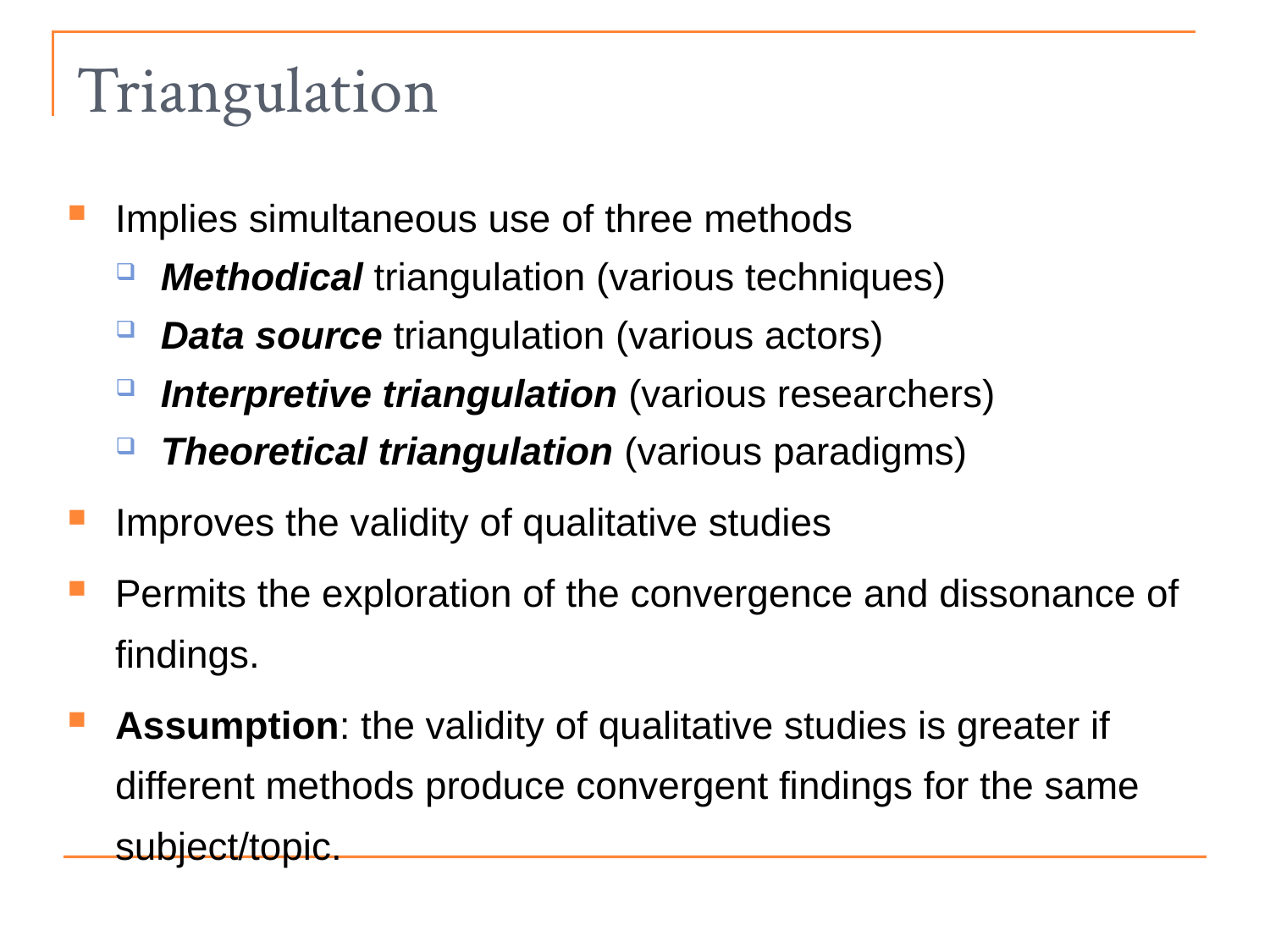

# Triangulation
Implies simultaneous use of three methods
Methodical triangulation (various techniques)
Data source triangulation (various actors)
Interpretive triangulation (various researchers)
Theoretical triangulation (various paradigms)
Improves the validity of qualitative studies
Permits the exploration of the convergence and dissonance of findings.
Assumption: the validity of qualitative studies is greater if different methods produce convergent findings for the same subject/topic.